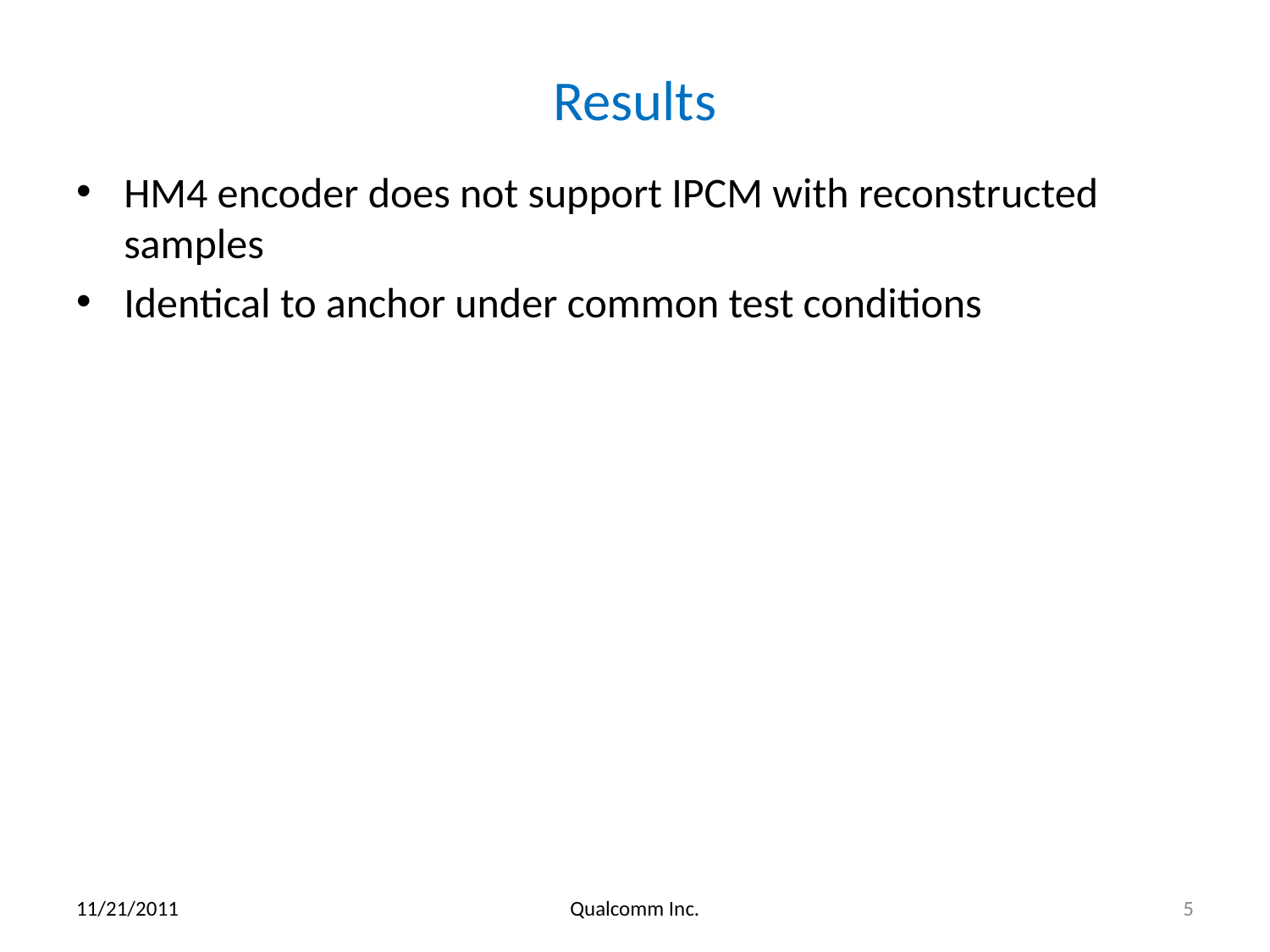

# Results
HM4 encoder does not support IPCM with reconstructed samples
Identical to anchor under common test conditions

11/21/2011
Qualcomm Inc.
5